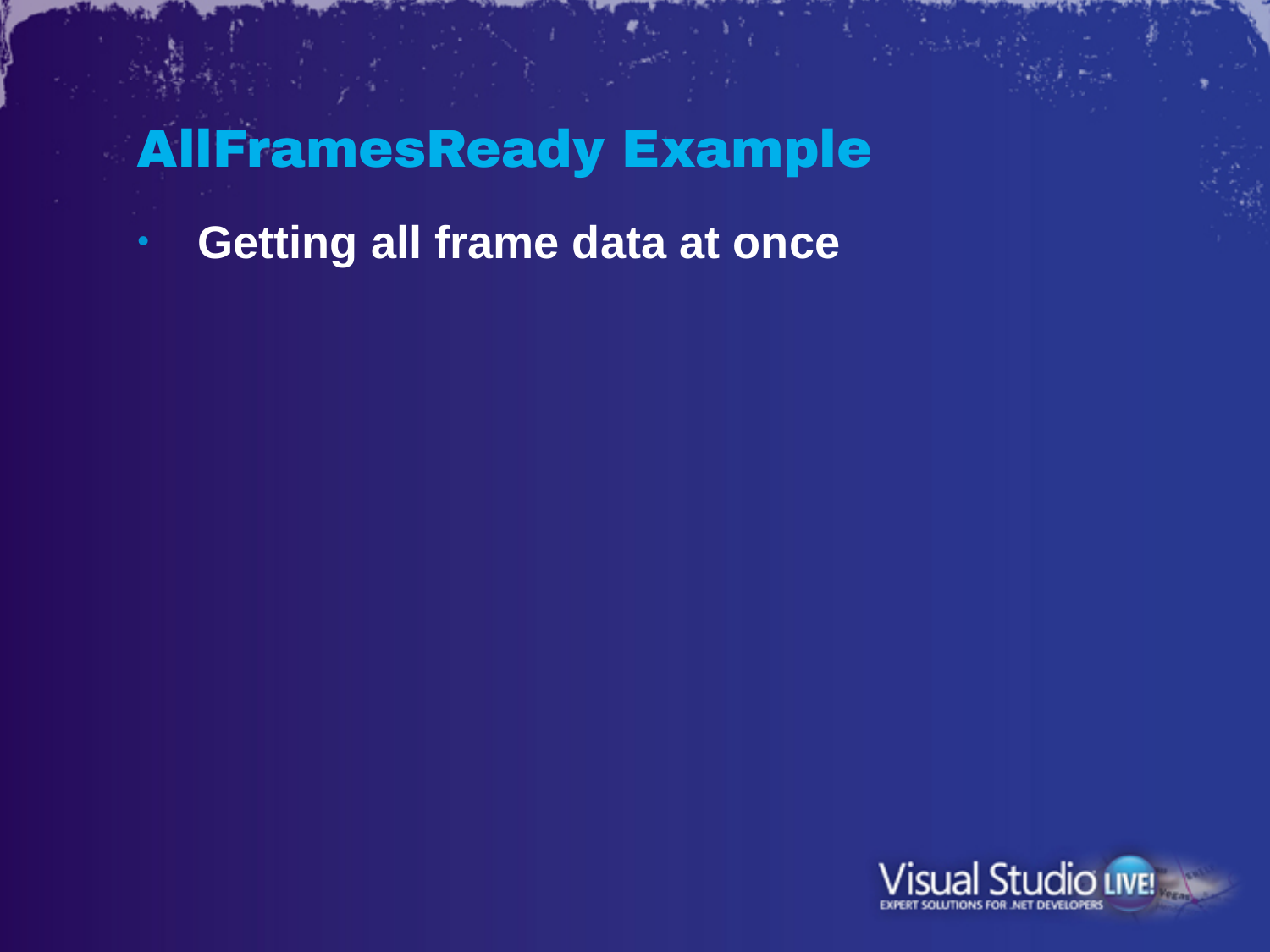

# AllFramesReady Example
Getting all frame data at once